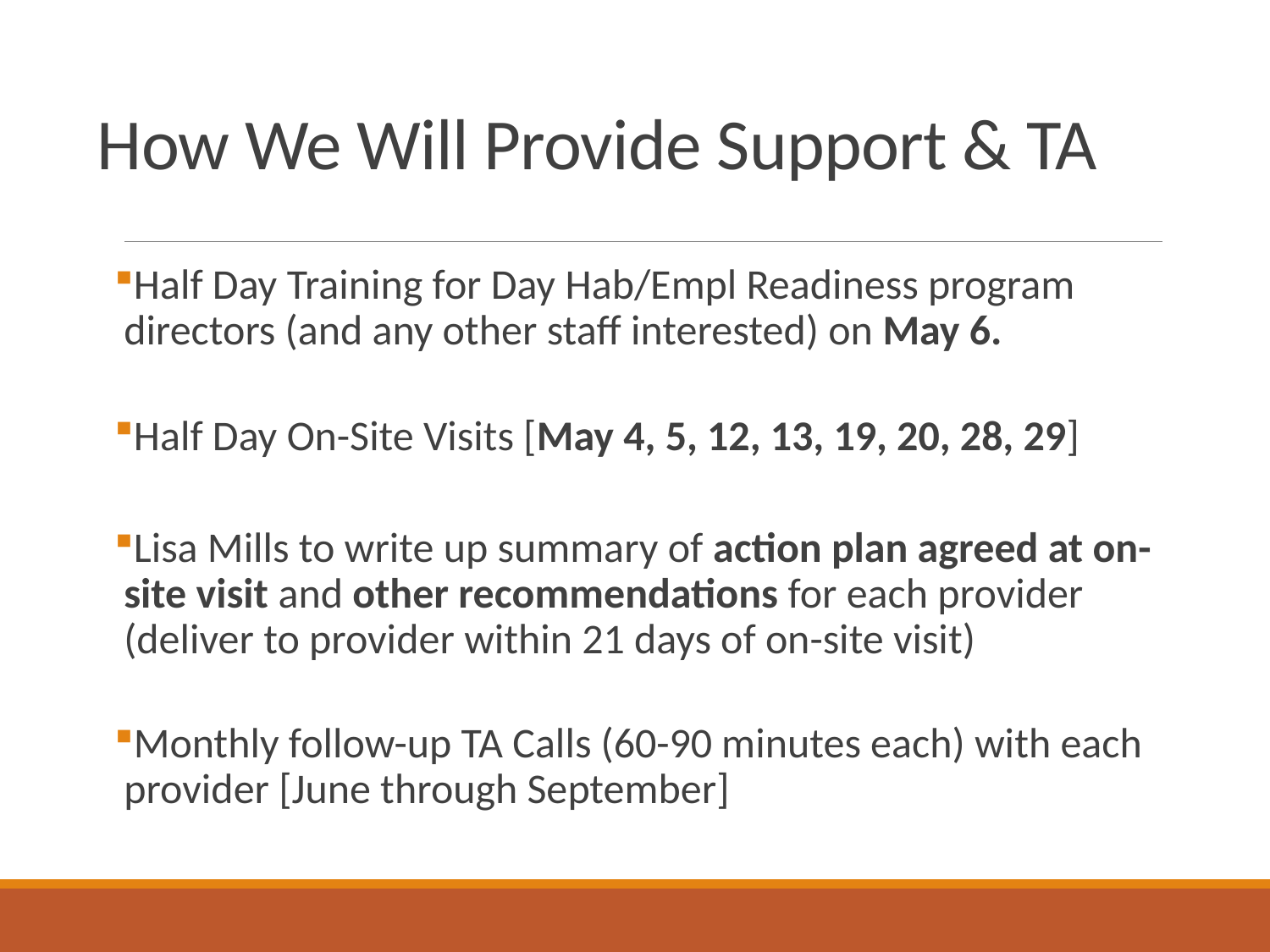

# How We Will Provide Support & TA
Half Day Training for Day Hab/Empl Readiness program directors (and any other staff interested) on May 6.

Half Day On-Site Visits [May 4, 5, 12, 13, 19, 20, 28, 29]

Lisa Mills to write up summary of action plan agreed at on-site visit and other recommendations for each provider  (deliver to provider within 21 days of on-site visit)

Monthly follow-up TA Calls (60-90 minutes each) with each provider [June through September]